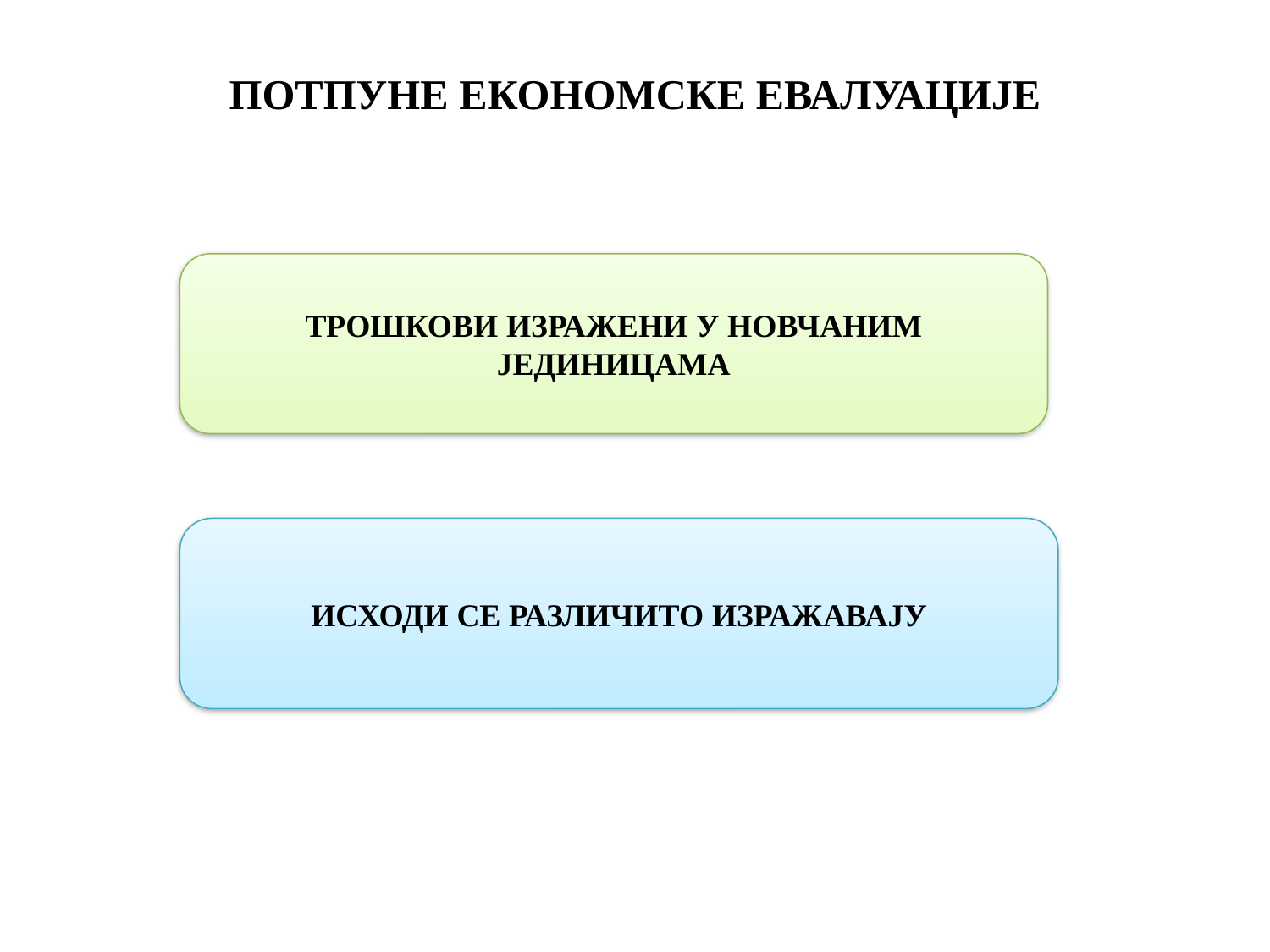

# ПОТПУНЕ ЕКОНОМСКЕ ЕВАЛУАЦИЈЕ

ТРОШКОВИ ИЗРАЖЕНИ У НОВЧАНИМ ЈЕДИНИЦАМА
ИСХОДИ СЕ РАЗЛИЧИТО ИЗРАЖАВАЈУ